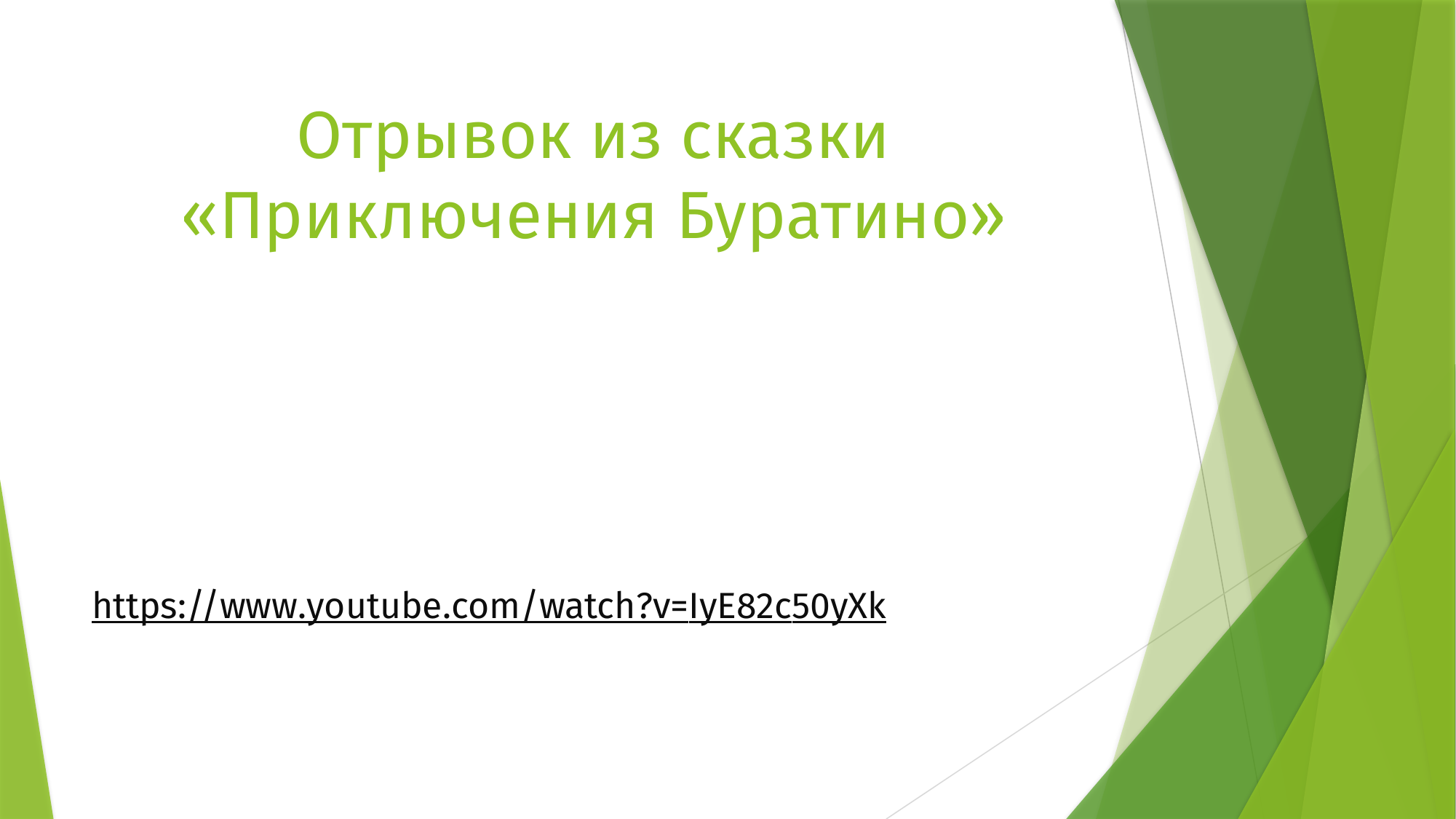

# Отрывок из сказки «Приключения Буратино»
https://www.youtube.com/watch?v=IyE82c50yXk